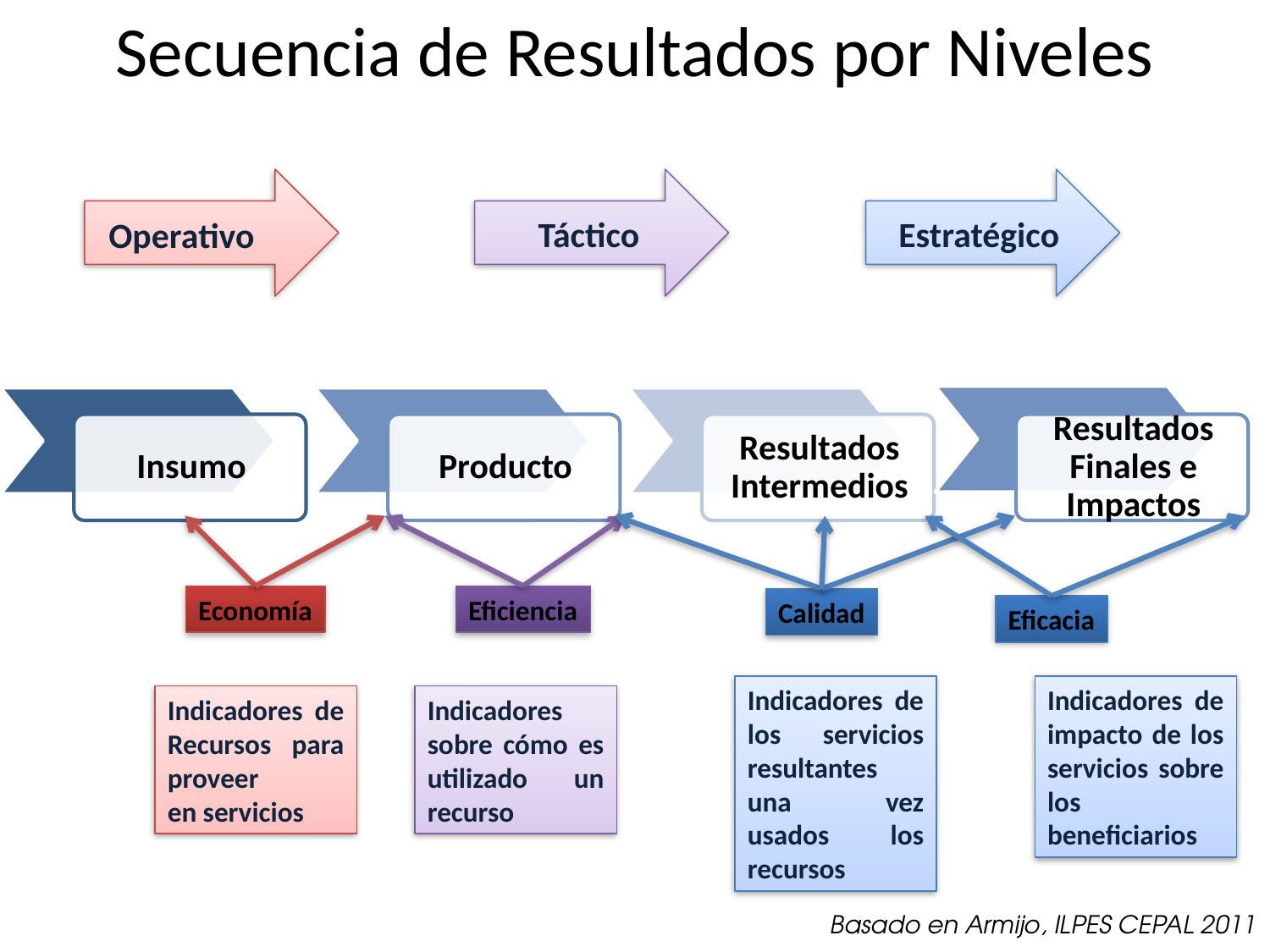

# Secuencia de Resultados por Niveles
Insumo
Producto
Resultados Intermedios
Resultados Finales e Impactos

Táctico
Estratégico
Operativo
Economía
Eficiencia
Calidad
Eficacia
Indicadores de los servicios resultantes una vez usados los recursos
Indicadores de impacto de los servicios sobre los beneficiarios
Indicadores de
Recursos para proveer
en servicios
Indicadores sobre cómo es utilizado un recurso
Basado en Armijo, ILPES CEPAL 2011